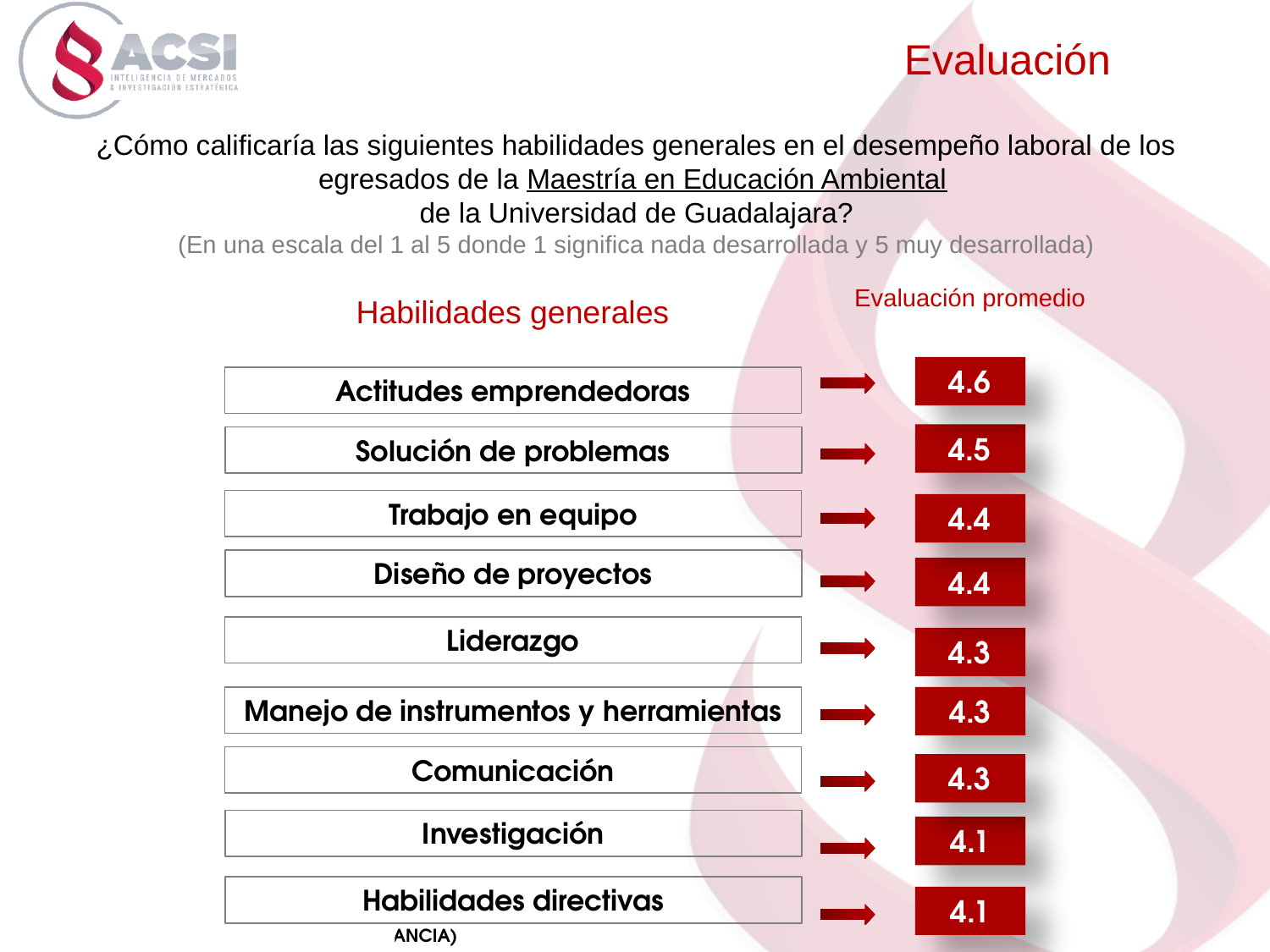

Evaluación
¿Cómo calificaría las siguientes habilidades generales en el desempeño laboral de los egresados de la Maestría en Educación Ambiental
de la Universidad de Guadalajara?
(En una escala del 1 al 5 donde 1 significa nada desarrollada y 5 muy desarrollada)
Evaluación promedio
Habilidades generales
4.6
Actitudes emprendedoras

4.5
Solución de problemas

Trabajo en equipo
4.4

Diseño de proyectos
4.4

Liderazgo
4.3

Manejo de instrumentos y herramientas
4.3

Comunicación
4.3

Investigación
4.1

Habilidades directivas
4.1